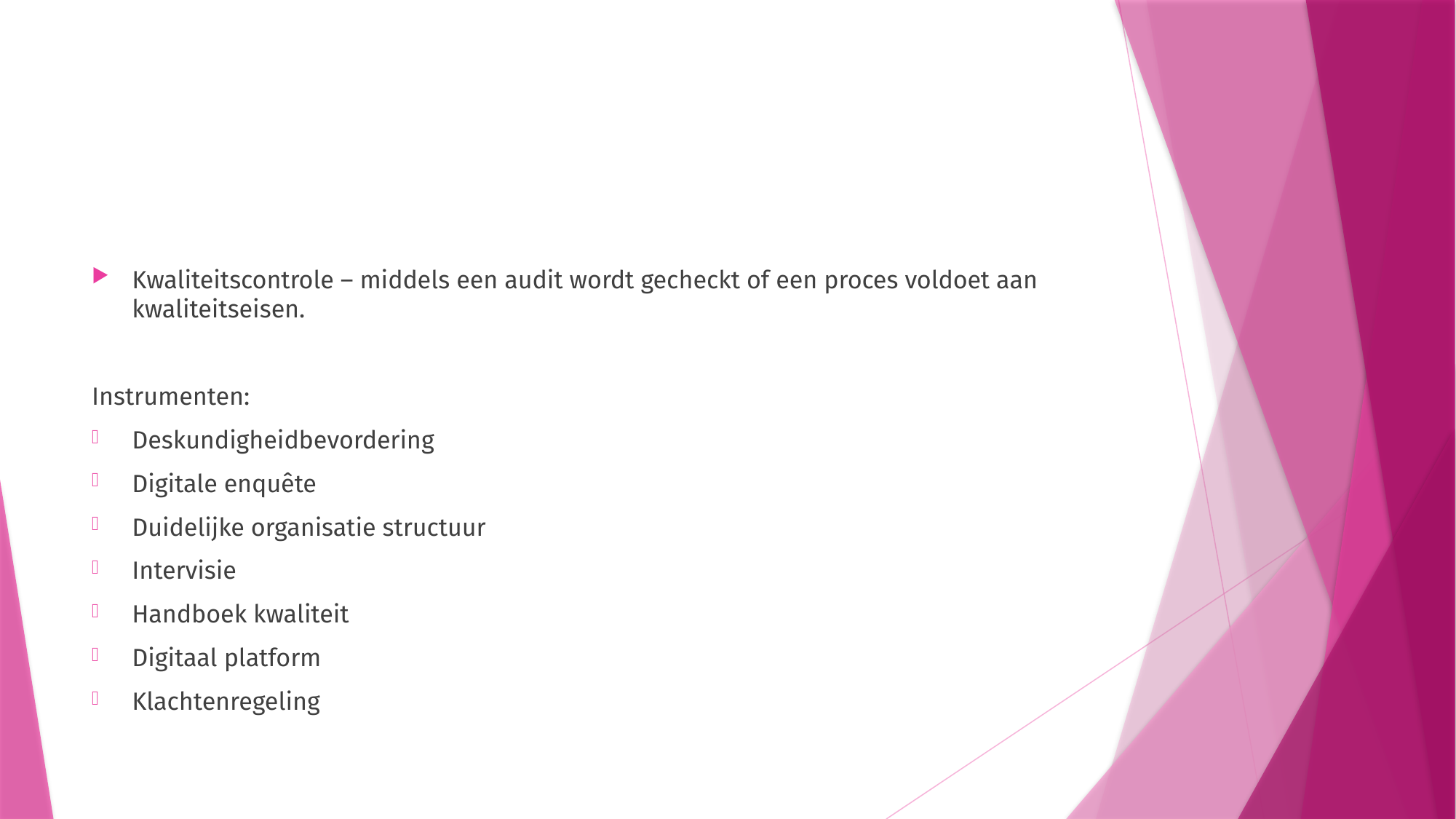

#
Kwaliteitscontrole – middels een audit wordt gecheckt of een proces voldoet aan kwaliteitseisen.

Instrumenten:
Deskundigheidbevordering
Digitale enquête
Duidelijke organisatie structuur
Intervisie
Handboek kwaliteit
Digitaal platform
Klachtenregeling